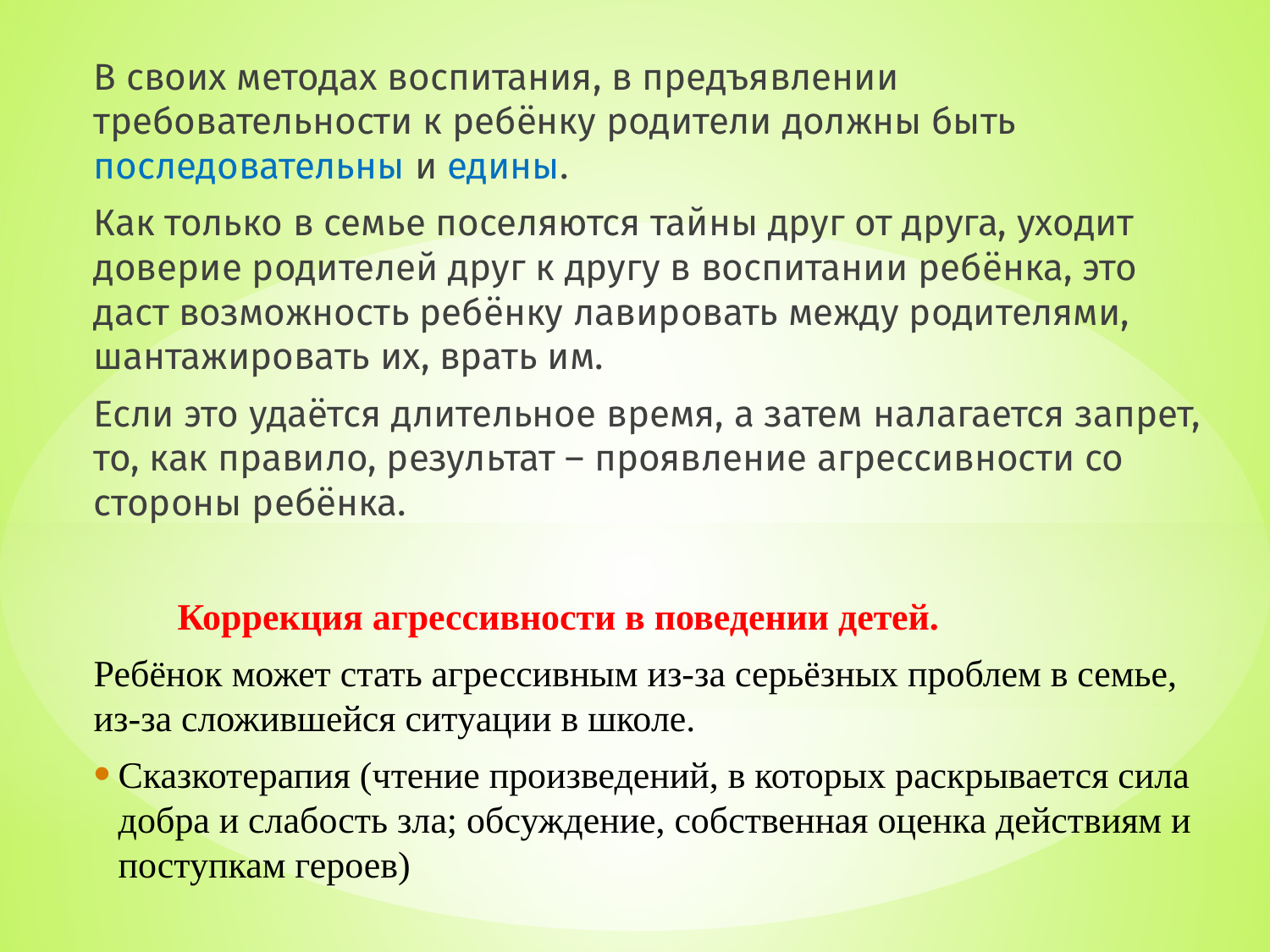

В своих методах воспитания, в предъявлении требовательности к ребёнку родители должны быть последовательны и едины.
Как только в семье поселяются тайны друг от друга, уходит доверие родителей друг к другу в воспитании ребёнка, это даст возможность ребёнку лавировать между родителями, шантажировать их, врать им.
Если это удаётся длительное время, а затем налагается запрет, то, как правило, результат – проявление агрессивности со стороны ребёнка.

         Коррекция агрессивности в поведении детей.
Ребёнок может стать агрессивным из-за серьёзных проблем в семье, из-за сложившейся ситуации в школе.
Сказкотерапия (чтение произведений, в которых раскрывается сила добра и слабость зла; обсуждение, собственная оценка действиям и поступкам героев)